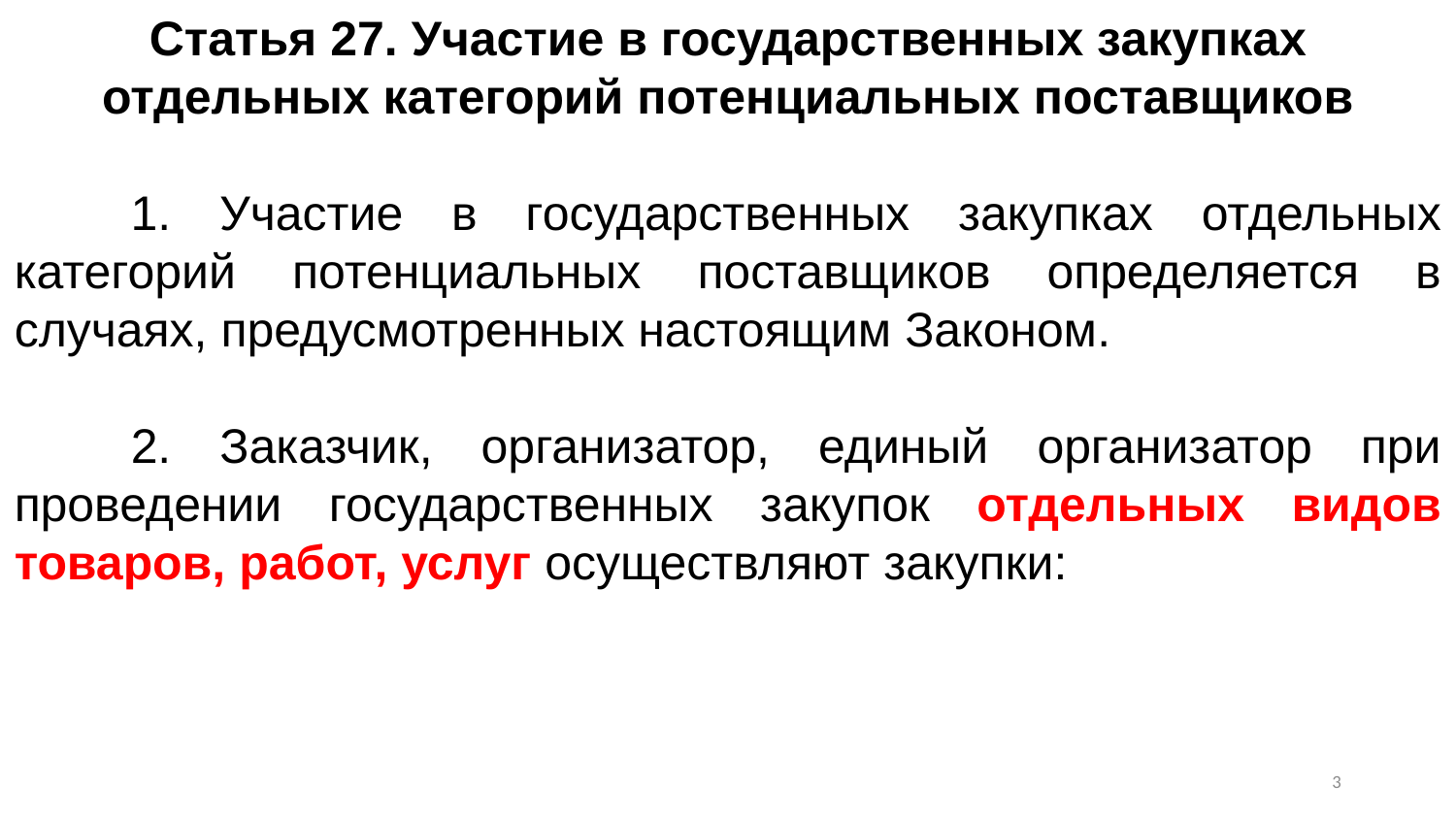

Статья 27. Участие в государственных закупках отдельных категорий потенциальных поставщиков

      1. Участие в государственных закупках отдельных категорий потенциальных поставщиков определяется в случаях, предусмотренных настоящим Законом.

      2. Заказчик, организатор, единый организатор при проведении государственных закупок отдельных видов товаров, работ, услуг осуществляют закупки:
3